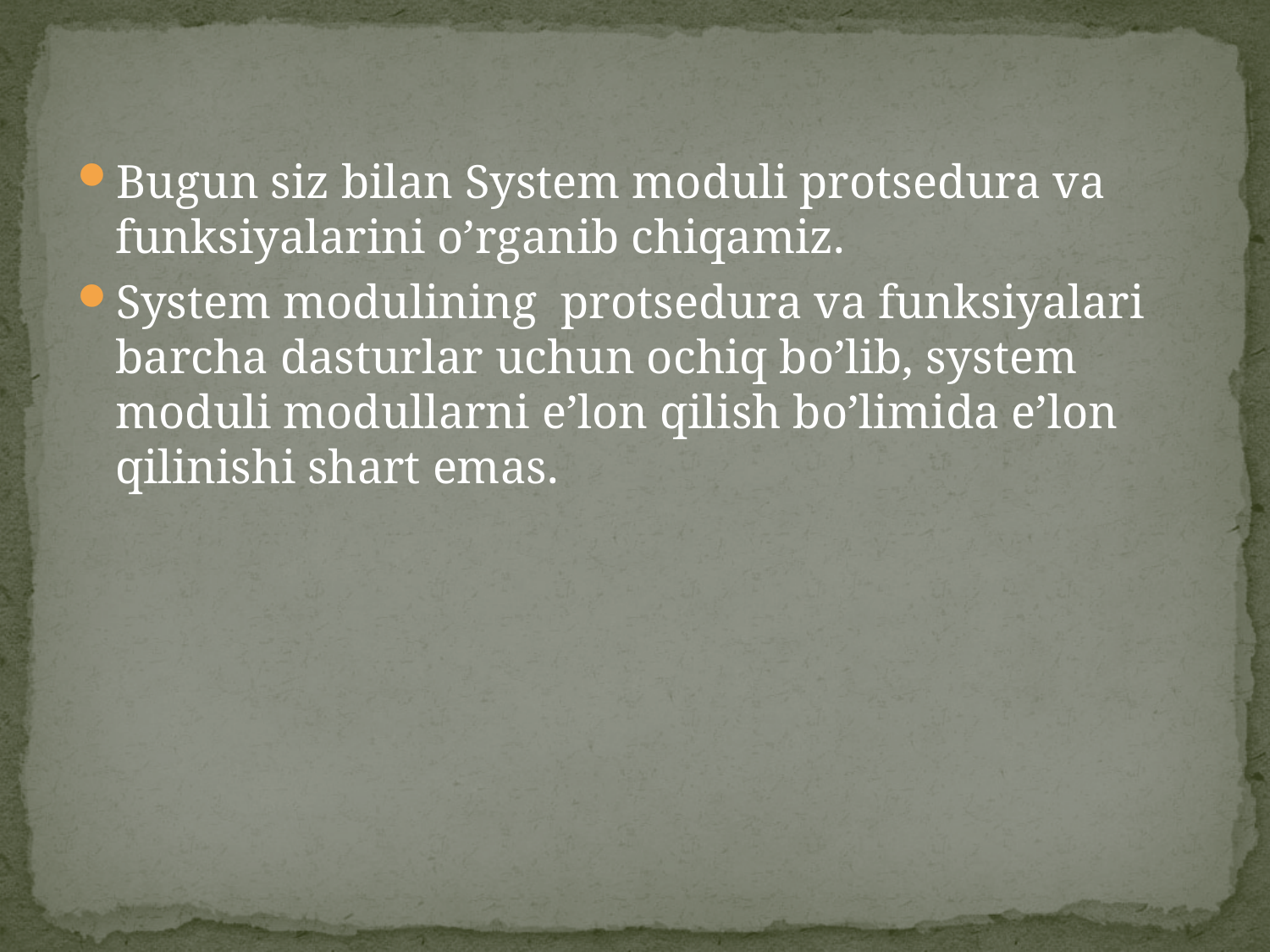

Bugun siz bilan System moduli protsedura va funksiyalarini o’rganib chiqamiz.
System modulining  protsedura va funksiyalari barcha dasturlar uchun ochiq bo’lib, system moduli modullarni e’lon qilish bo’limida e’lon qilinishi shart emas.